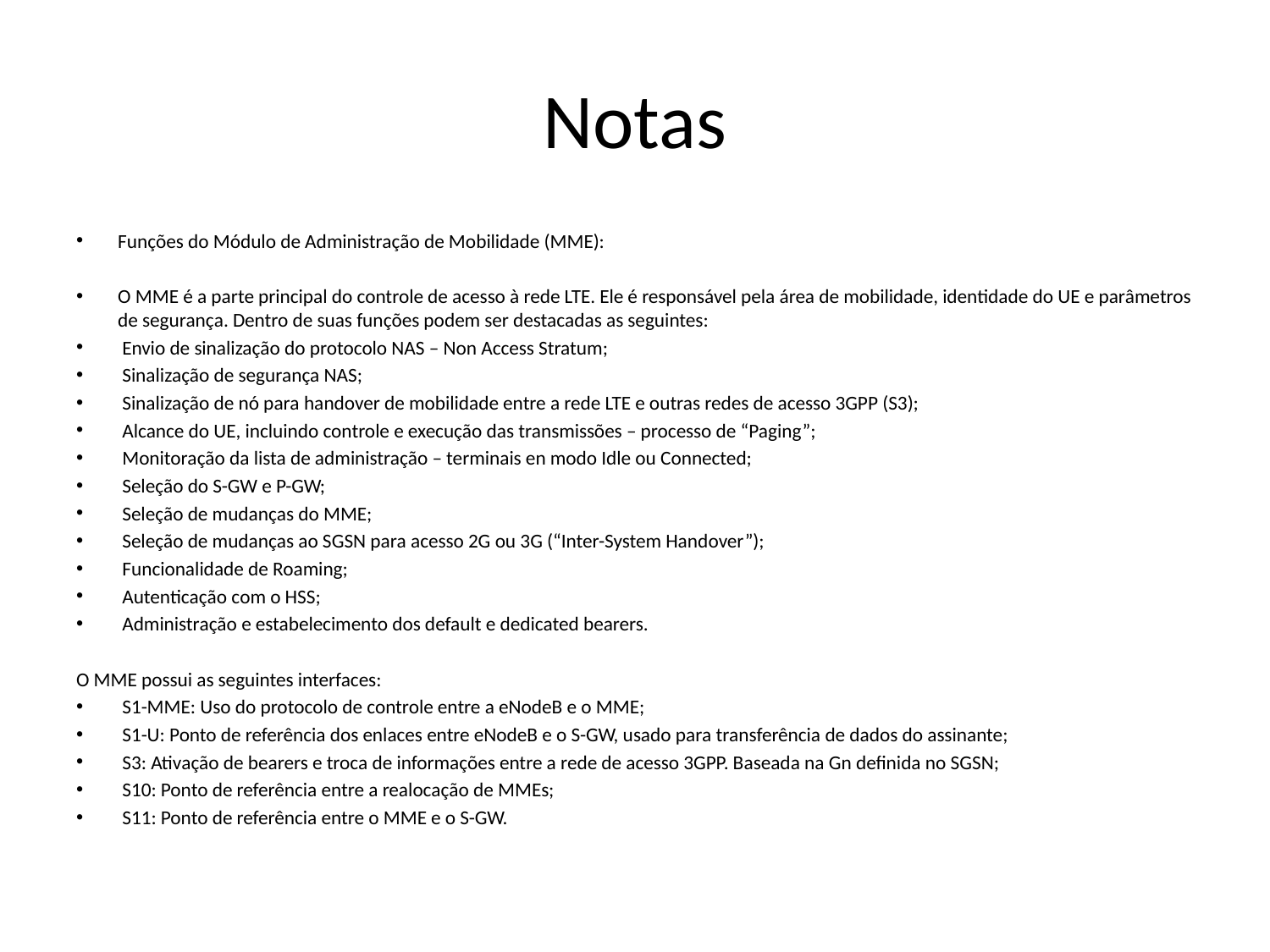

# Notas
Funções do Módulo de Administração de Mobilidade (MME):

O MME é a parte principal do controle de acesso à rede LTE. Ele é responsável pela área de mobilidade, identidade do UE e parâmetros de segurança. Dentro de suas funções podem ser destacadas as seguintes:
 Envio de sinalização do protocolo NAS – Non Access Stratum;
 Sinalização de segurança NAS;
 Sinalização de nó para handover de mobilidade entre a rede LTE e outras redes de acesso 3GPP (S3);
 Alcance do UE, incluindo controle e execução das transmissões – processo de “Paging”;
 Monitoração da lista de administração – terminais en modo Idle ou Connected;
 Seleção do S-GW e P-GW;
 Seleção de mudanças do MME;
 Seleção de mudanças ao SGSN para acesso 2G ou 3G (“Inter-System Handover”);
 Funcionalidade de Roaming;
 Autenticação com o HSS;
 Administração e estabelecimento dos default e dedicated bearers.

O MME possui as seguintes interfaces:
 S1-MME: Uso do protocolo de controle entre a eNodeB e o MME;
 S1-U: Ponto de referência dos enlaces entre eNodeB e o S-GW, usado para transferência de dados do assinante;
 S3: Ativação de bearers e troca de informações entre a rede de acesso 3GPP. Baseada na Gn definida no SGSN;
 S10: Ponto de referência entre a realocação de MMEs;
 S11: Ponto de referência entre o MME e o S-GW.